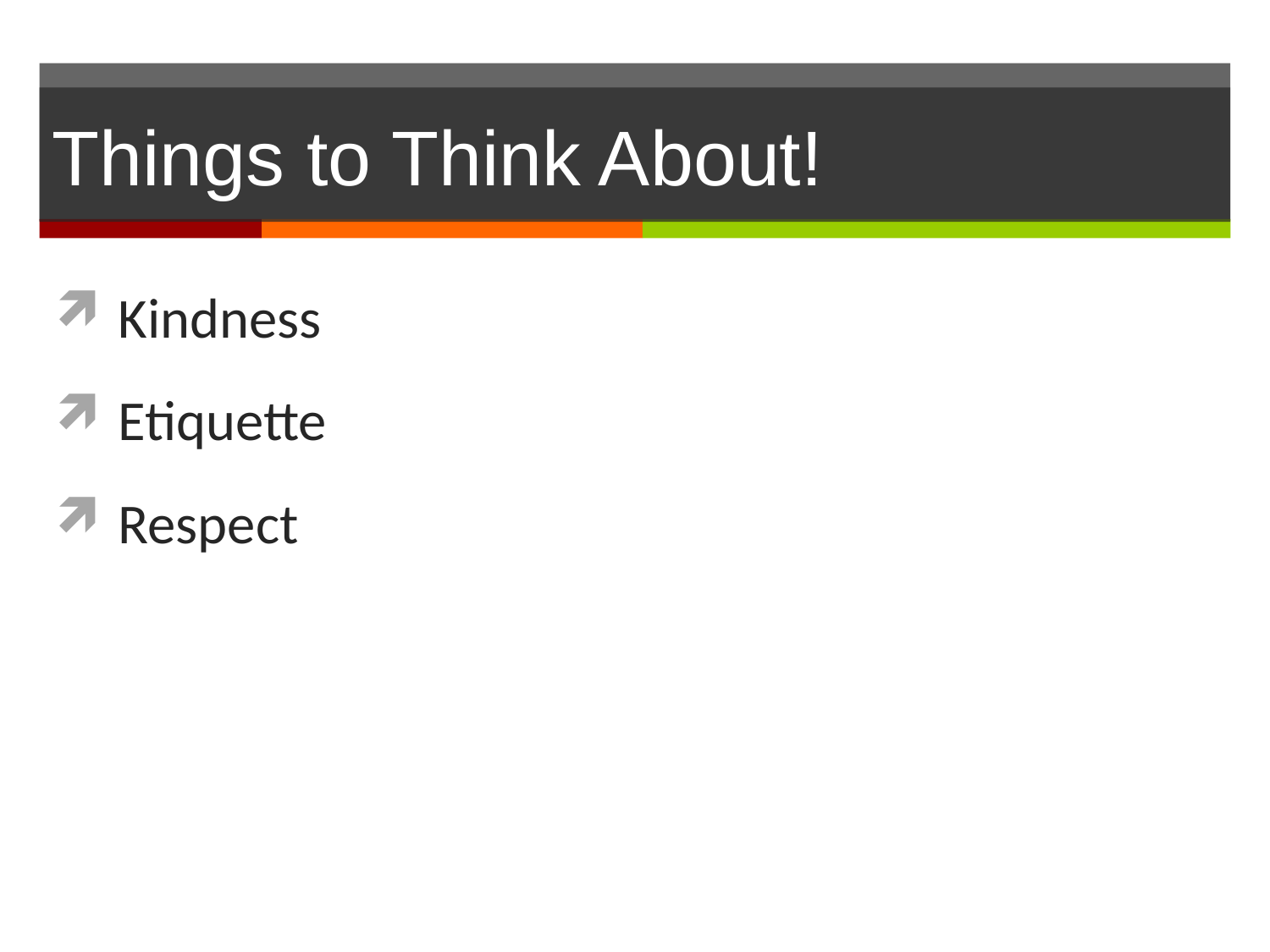

# Things to Think About!
Kindness
Etiquette
Respect